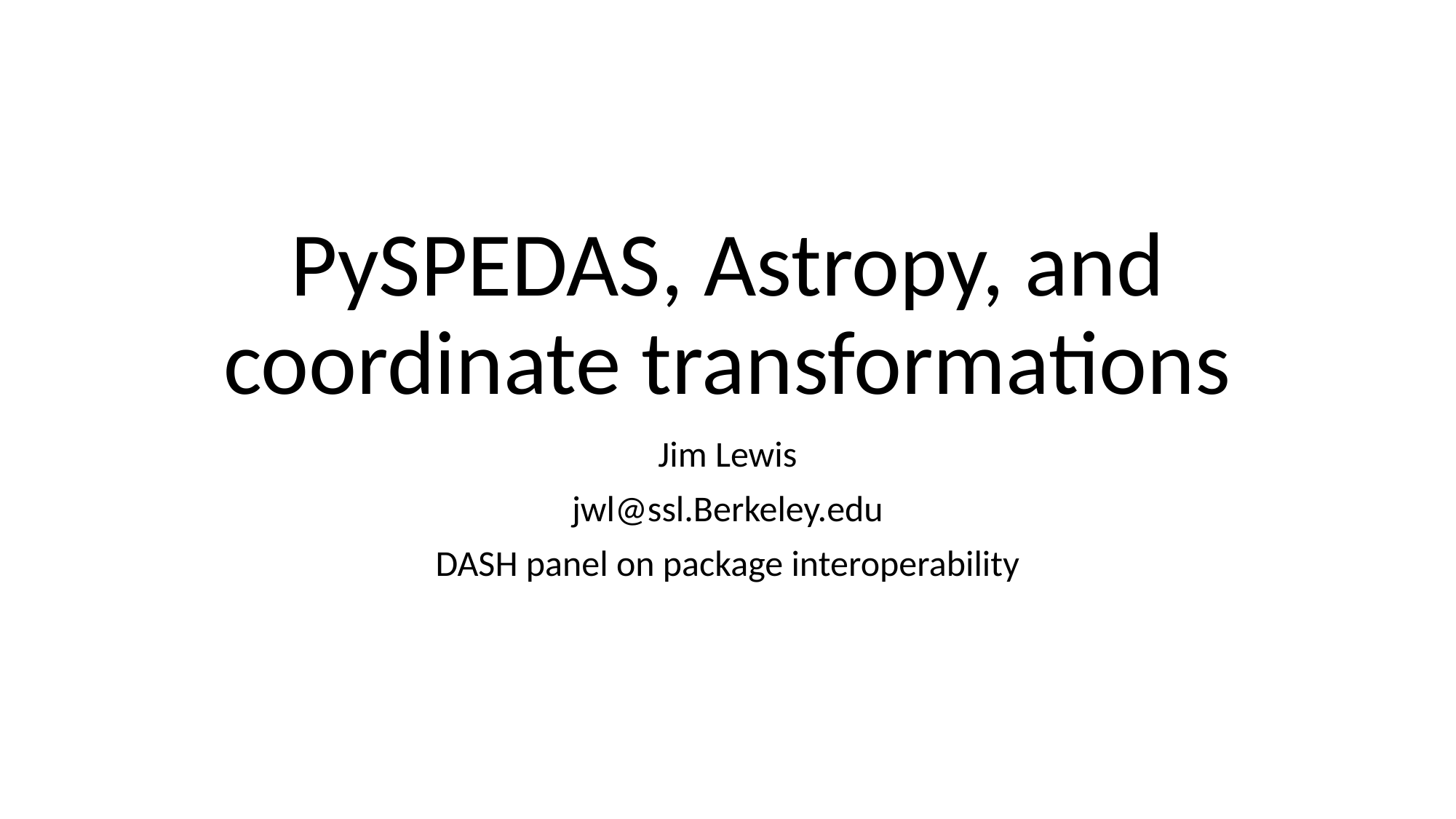

# PySPEDAS, Astropy, and coordinate transformations
Jim Lewis
jwl@ssl.Berkeley.edu
DASH panel on package interoperability